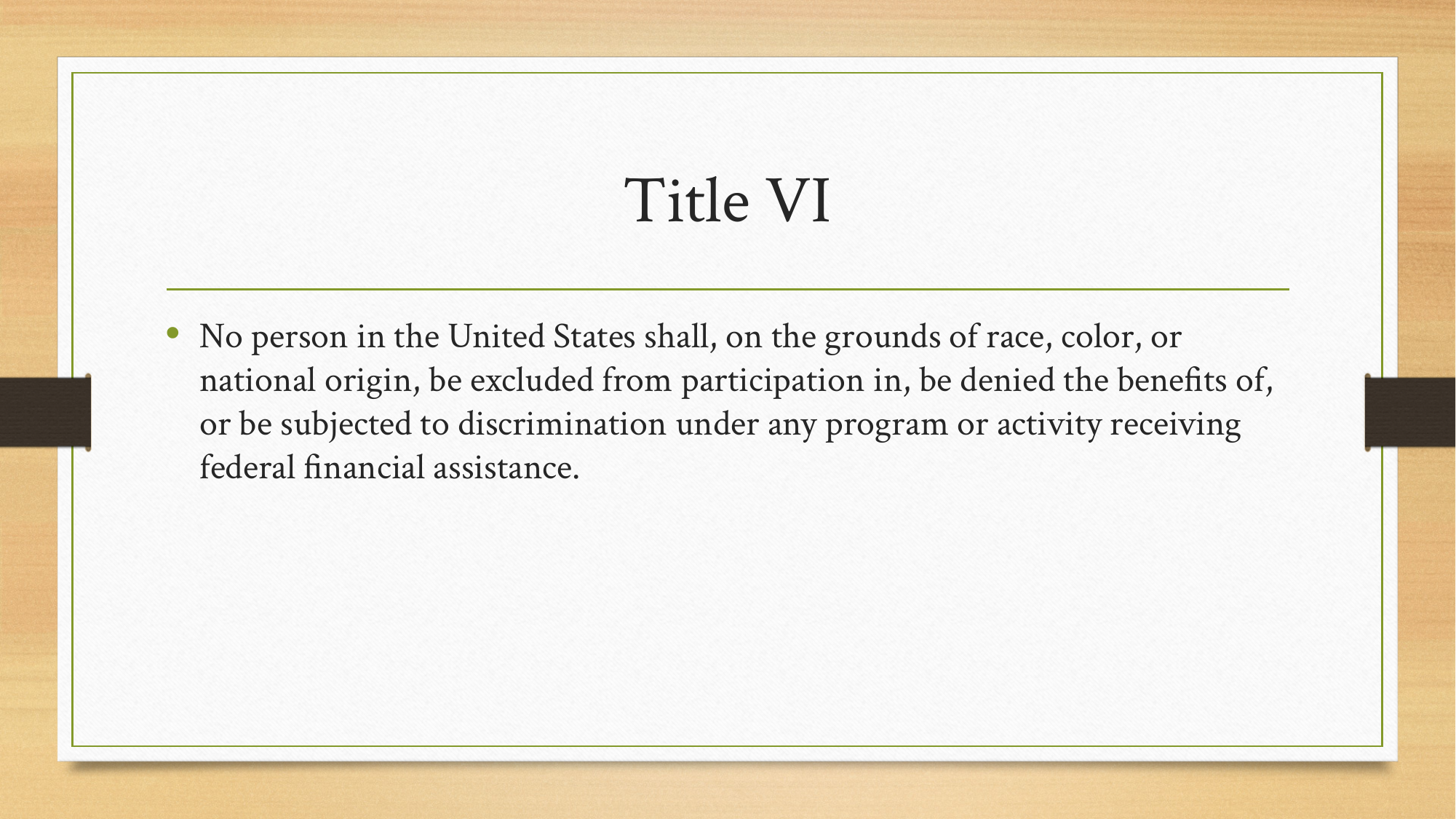

# Title VI
No person in the United States shall, on the grounds of race, color, or national origin, be excluded from participation in, be denied the benefits of, or be subjected to discrimination under any program or activity receiving federal financial assistance.